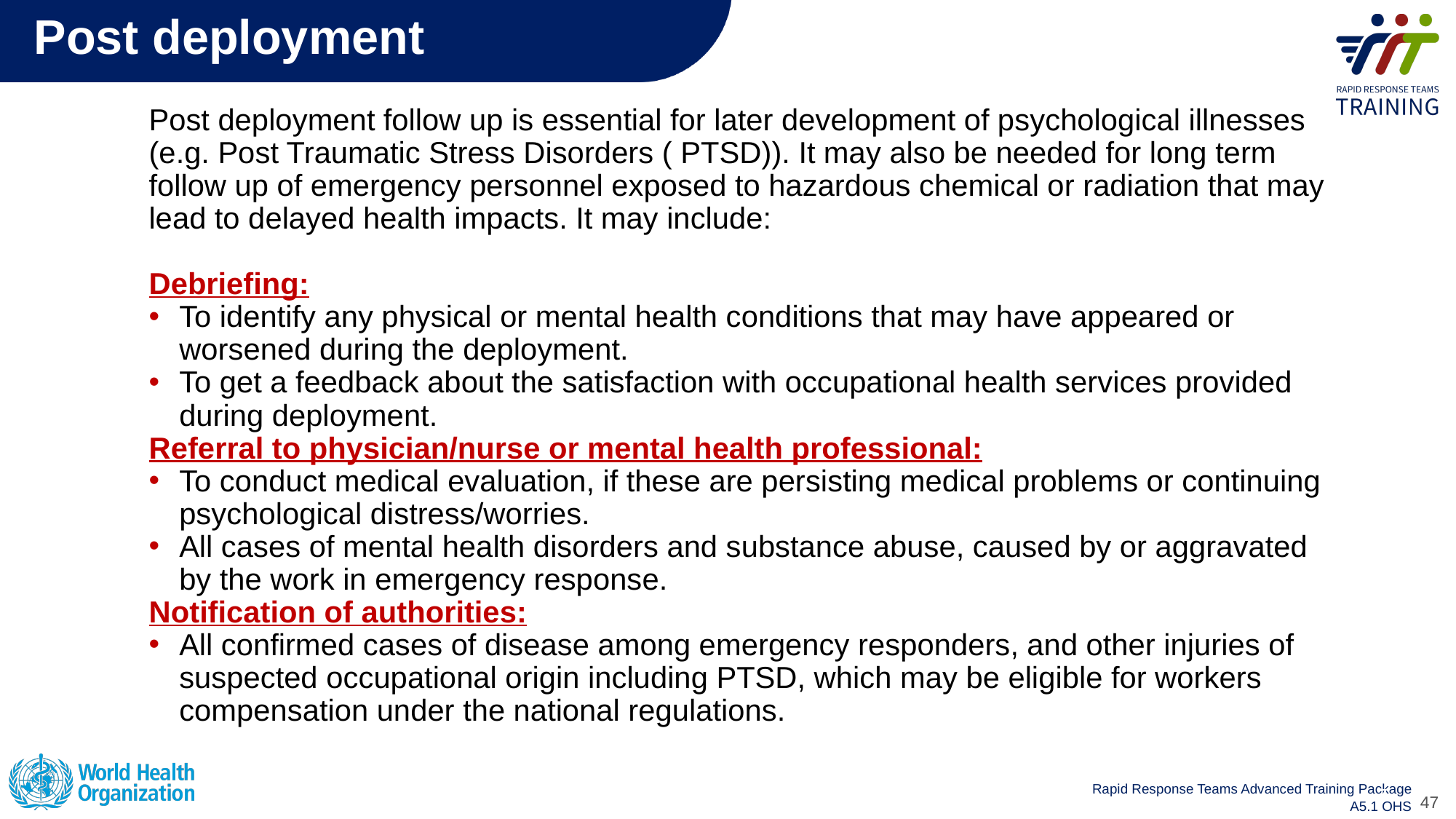

# Post deployment
Post deployment follow up is essential for later development of psychological illnesses (e.g. Post Traumatic Stress Disorders ( PTSD)). It may also be needed for long term follow up of emergency personnel exposed to hazardous chemical or radiation that may lead to delayed health impacts. It may include:

Debriefing:
To identify any physical or mental health conditions that may have appeared or worsened during the deployment.
To get a feedback about the satisfaction with occupational health services provided during deployment.
Referral to physician/nurse or mental health professional:
To conduct medical evaluation, if these are persisting medical problems or continuing psychological distress/worries.
All cases of mental health disorders and substance abuse, caused by or aggravated by the work in emergency response.
Notification of authorities:
All confirmed cases of disease among emergency responders, and other injuries of suspected occupational origin including PTSD, which may be eligible for workers compensation under the national regulations.
47